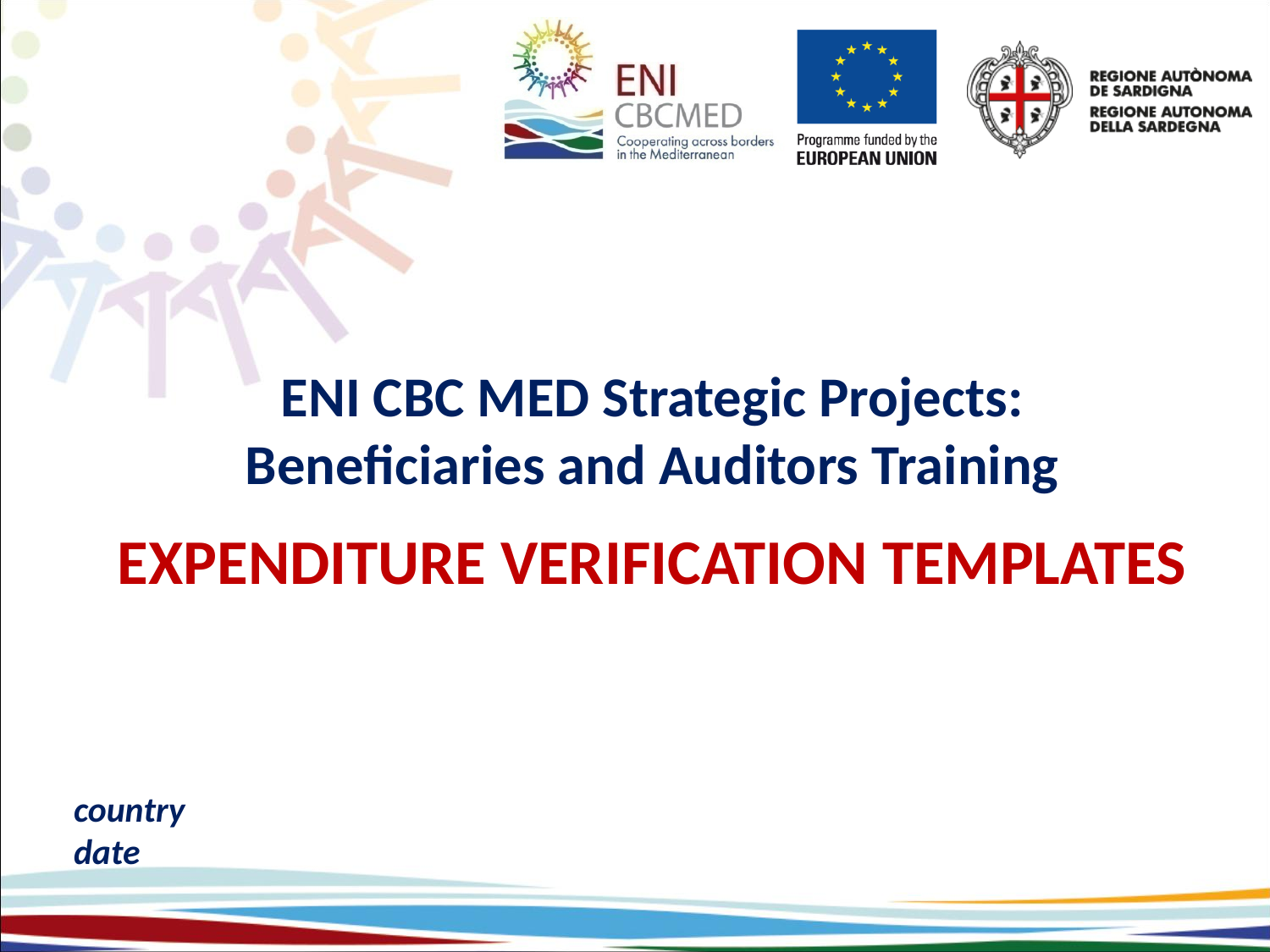

# ENI CBC MED Strategic Projects: Beneficiaries and Auditors Training Expenditure Verification Templates
country
date